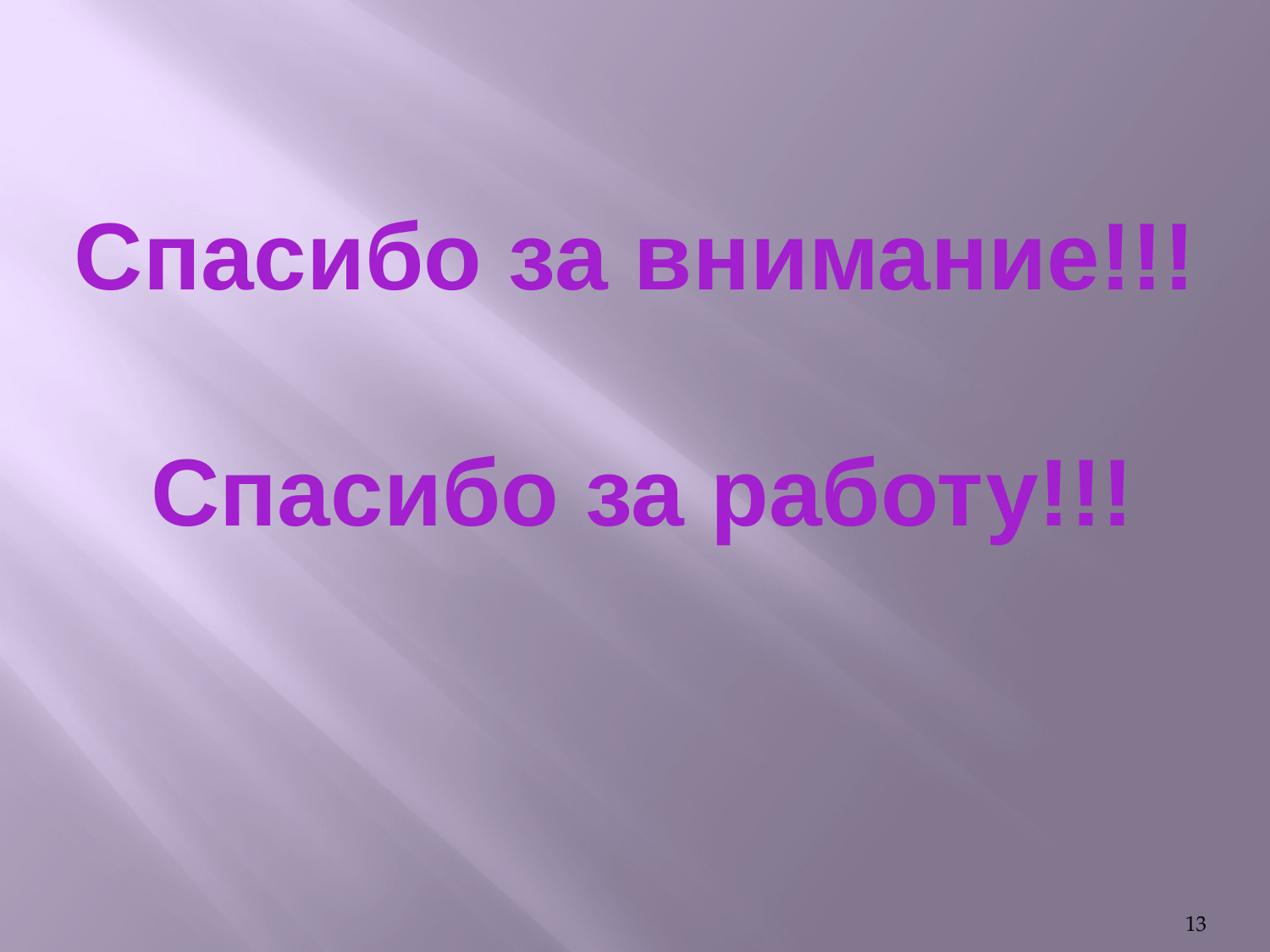

Спасибо за внимание!!!
# Спасибо за работу!!!
13